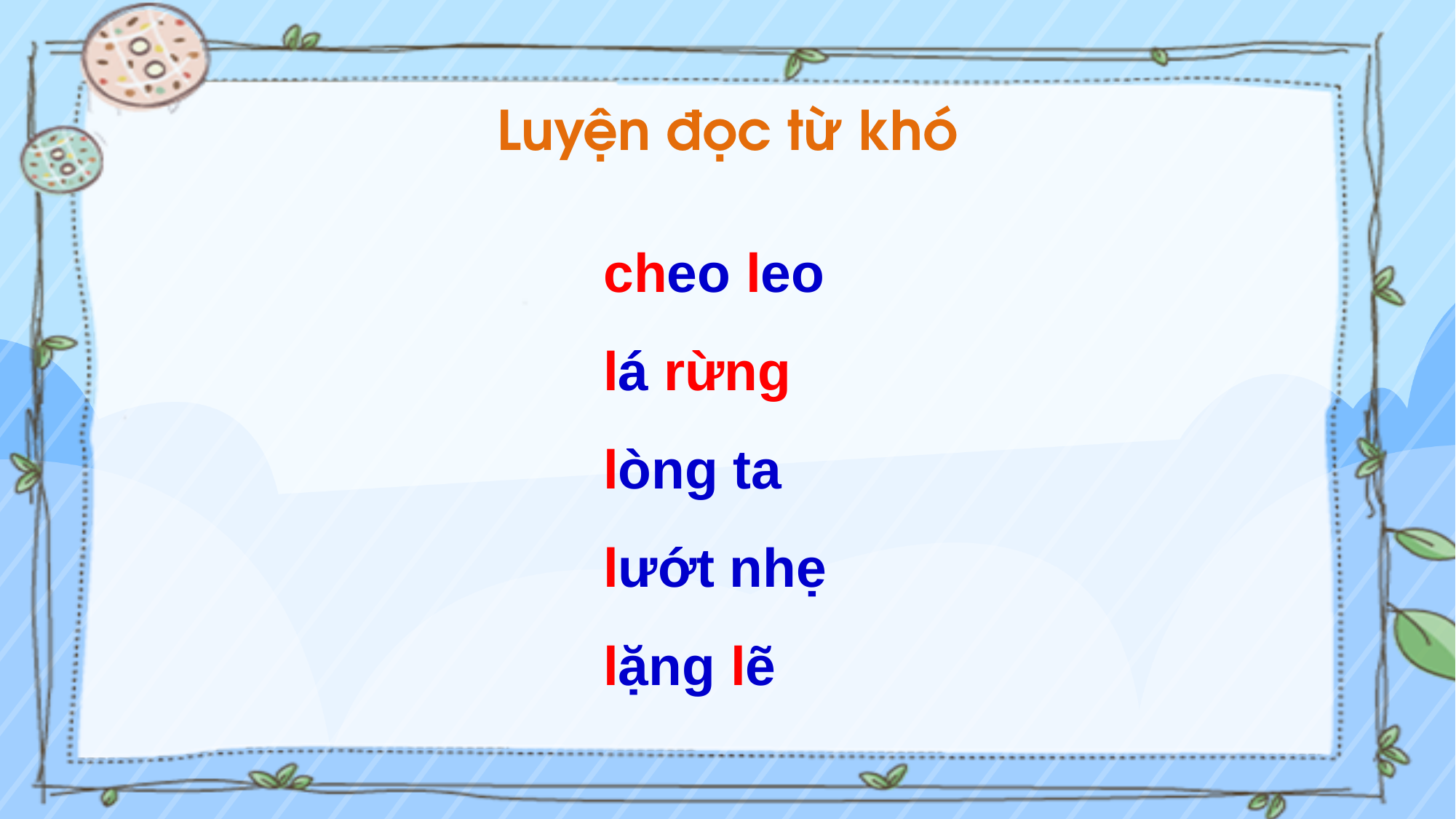

Luyện đọc từ khó
cheo leo
lá rừng
lòng ta
lướt nhẹ
lặng lẽ